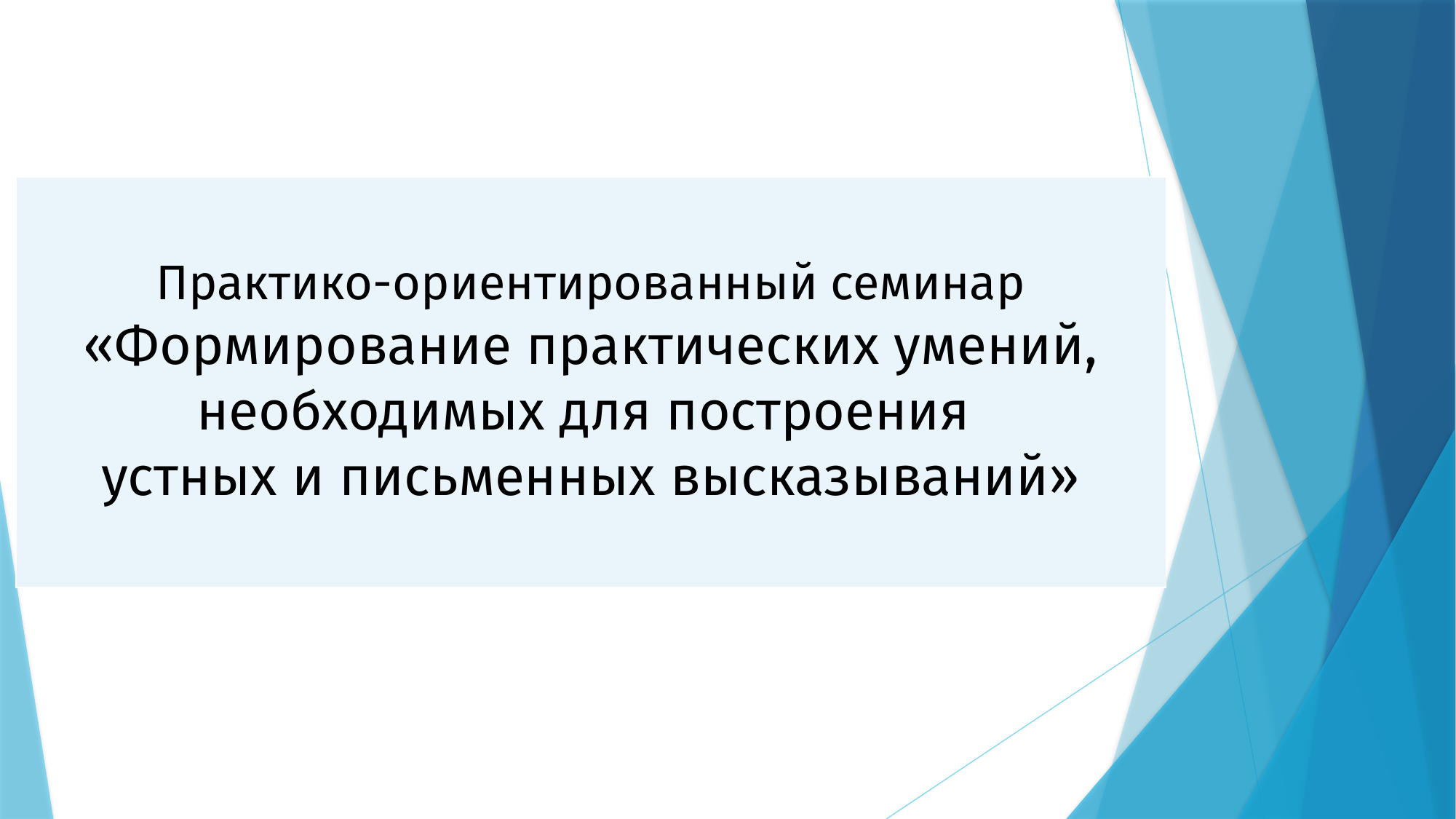

| Практико-ориентированный семинар «Формирование практических умений, необходимых для построения устных и письменных высказываний» |
| --- |